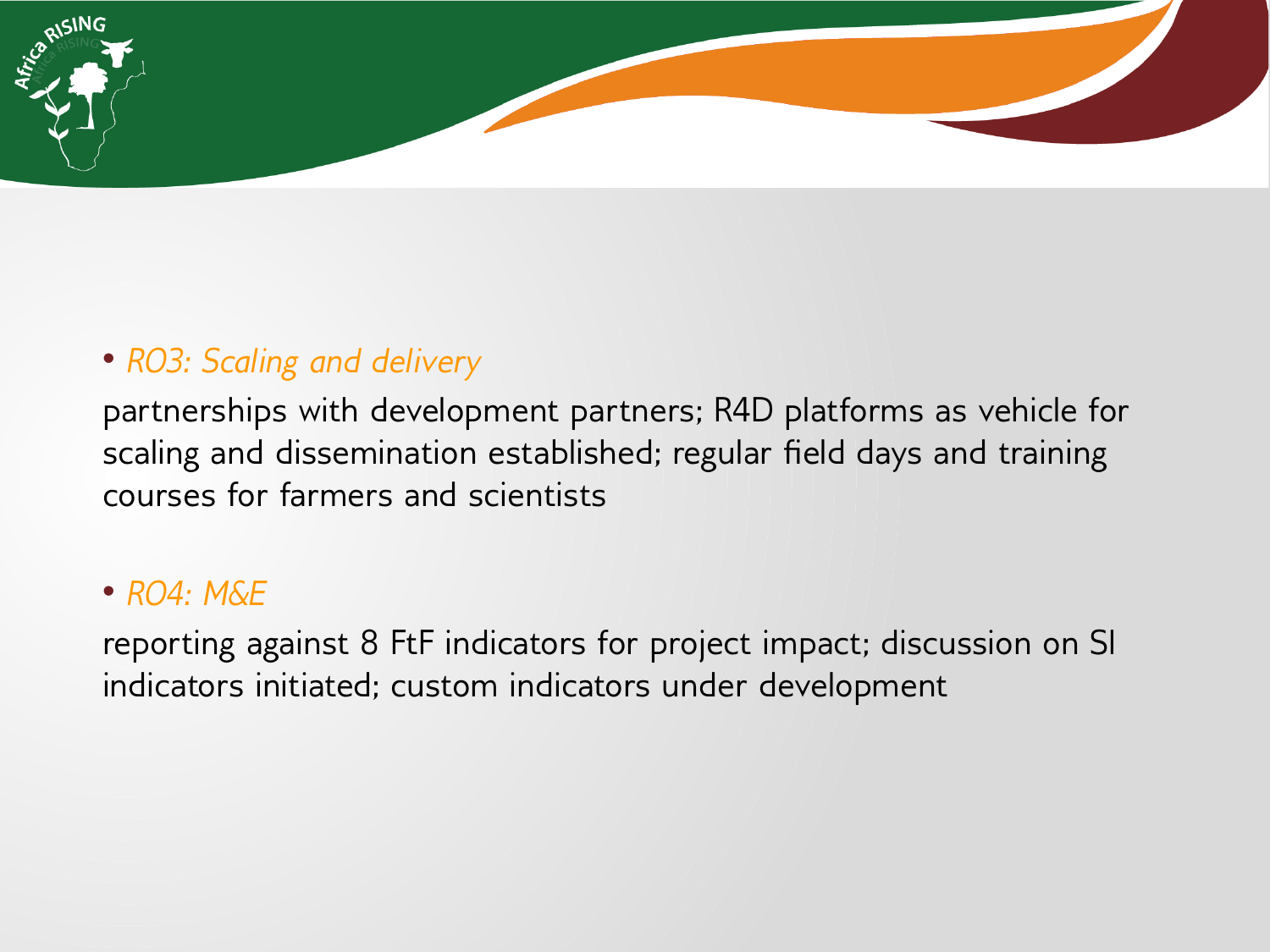

RO3: Scaling and delivery
partnerships with development partners; R4D platforms as vehicle for scaling and dissemination established; regular field days and training courses for farmers and scientists

 RO4: M&E
reporting against 8 FtF indicators for project impact; discussion on SI indicators initiated; custom indicators under development